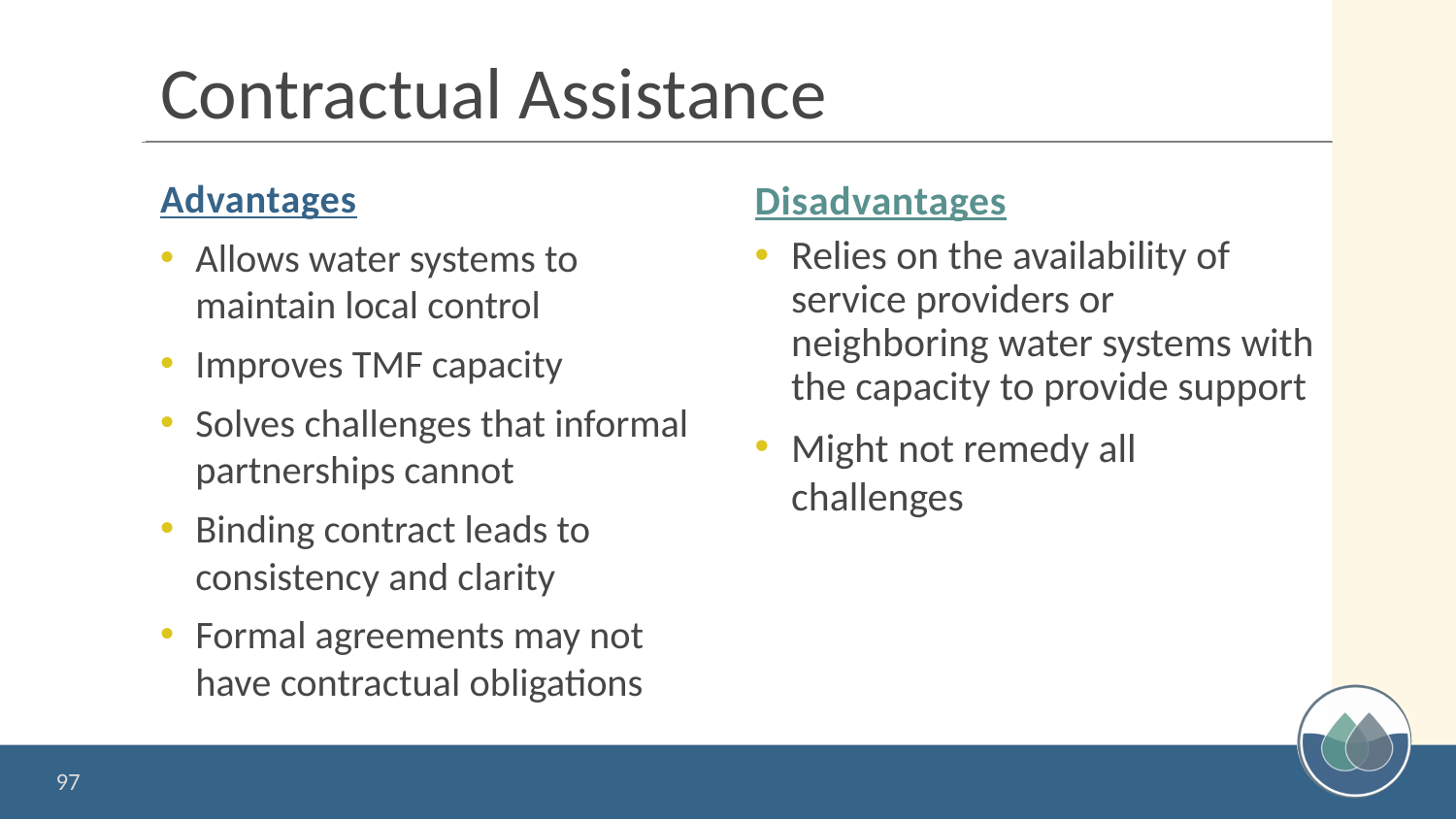

# Contractual Assistance
Advantages
Allows water systems to maintain local control
Improves TMF capacity
Solves challenges that informal partnerships cannot
Binding contract leads to consistency and clarity
Formal agreements may not have contractual obligations
Disadvantages
Relies on the availability of service providers or neighboring water systems with the capacity to provide support
Might not remedy all challenges
97